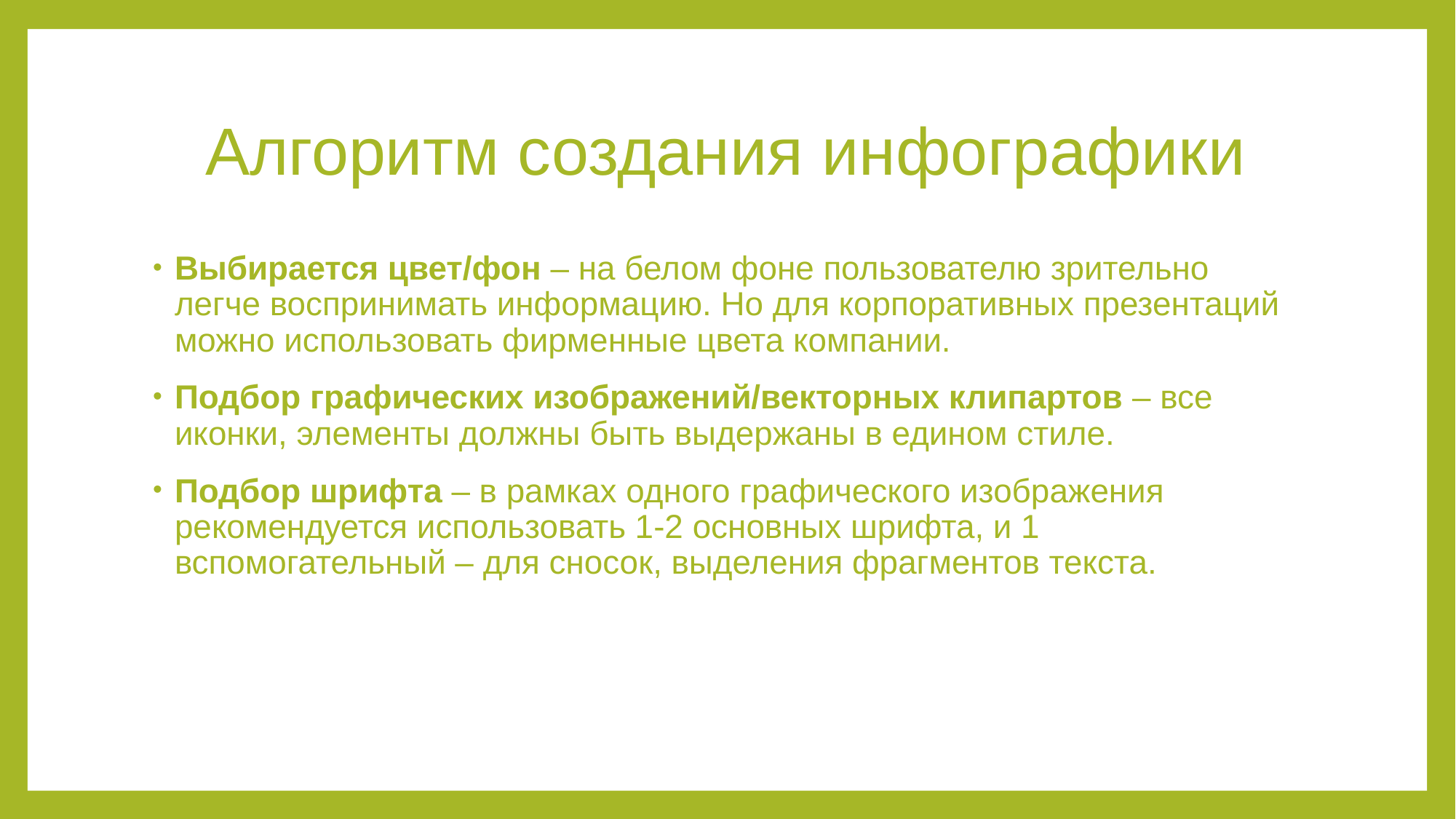

# Алгоритм создания инфографики
Выбирается цвет/фон – на белом фоне пользователю зрительно легче воспринимать информацию. Но для корпоративных презентаций можно использовать фирменные цвета компании.
Подбор графических изображений/векторных клипартов – все иконки, элементы должны быть выдержаны в едином стиле.
Подбор шрифта – в рамках одного графического изображения рекомендуется использовать 1-2 основных шрифта, и 1 вспомогательный – для сносок, выделения фрагментов текста.